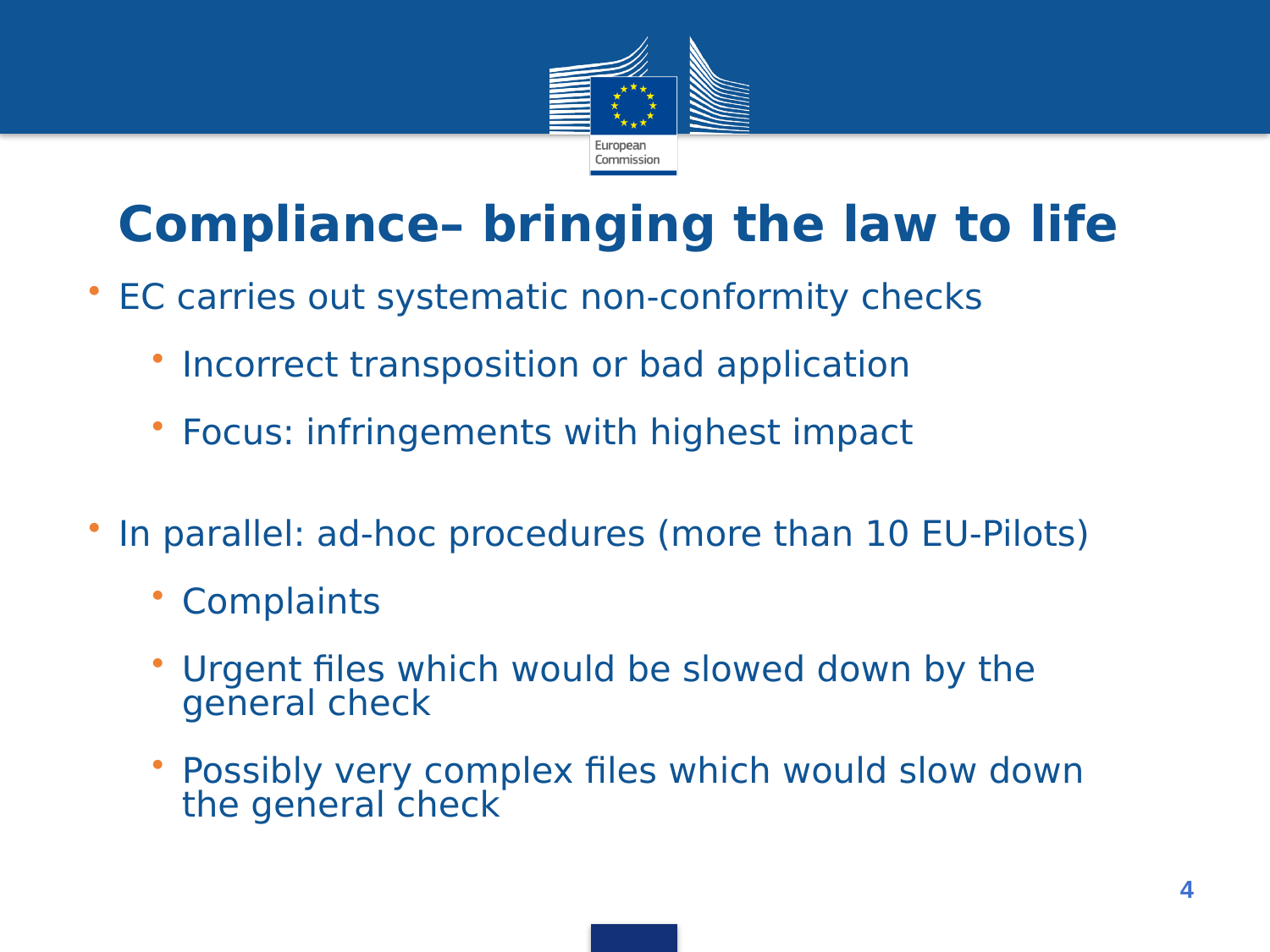

Compliance– bringing the law to life
EC carries out systematic non-conformity checks

Incorrect transposition or bad application

Focus: infringements with highest impact

In parallel: ad-hoc procedures (more than 10 EU-Pilots)

Complaints

Urgent files which would be slowed down by the general check

Possibly very complex files which would slow down the general check

4